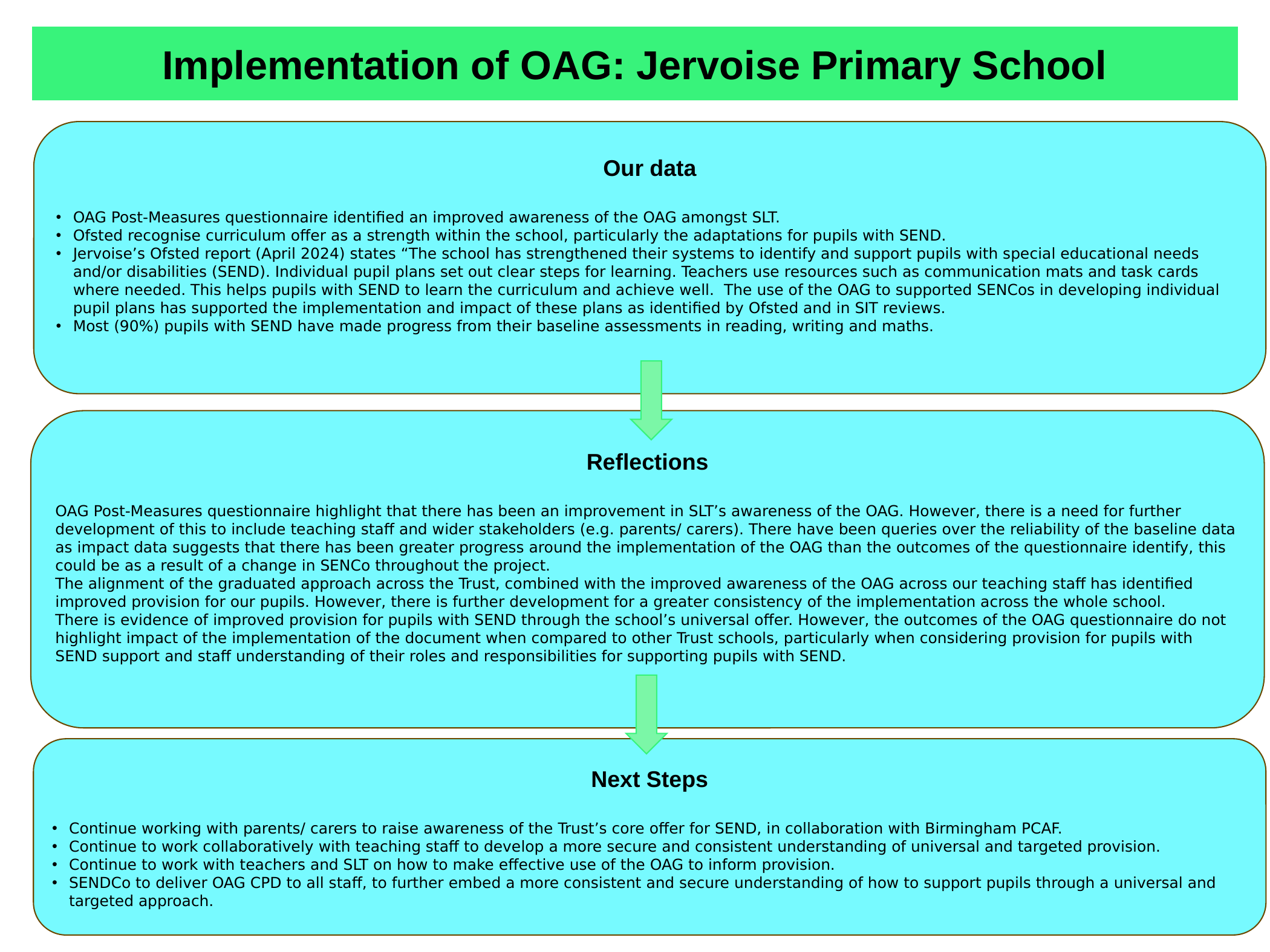

Implementation of OAG: Jervoise Primary School
Our data

OAG Post-Measures questionnaire identified an improved awareness of the OAG amongst SLT.
Ofsted recognise curriculum offer as a strength within the school, particularly the adaptations for pupils with SEND.
Jervoise’s Ofsted report (April 2024) states “The school has strengthened their systems to identify and support pupils with special educational needs and/or disabilities (SEND). Individual pupil plans set out clear steps for learning. Teachers use resources such as communication mats and task cards where needed. This helps pupils with SEND to learn the curriculum and achieve well.  The use of the OAG to supported SENCos in developing individual pupil plans has supported the implementation and impact of these plans as identified by Ofsted and in SIT reviews.
Most (90%) pupils with SEND have made progress from their baseline assessments in reading, writing and maths.

Reflections

OAG Post-Measures questionnaire highlight that there has been an improvement in SLT’s awareness of the OAG. However, there is a need for further development of this to include teaching staff and wider stakeholders (e.g. parents/ carers). There have been queries over the reliability of the baseline data as impact data suggests that there has been greater progress around the implementation of the OAG than the outcomes of the questionnaire identify, this could be as a result of a change in SENCo throughout the project.
The alignment of the graduated approach across the Trust, combined with the improved awareness of the OAG across our teaching staff has identified improved provision for our pupils. However, there is further development for a greater consistency of the implementation across the whole school.
There is evidence of improved provision for pupils with SEND through the school’s universal offer. However, the outcomes of the OAG questionnaire do not highlight impact of the implementation of the document when compared to other Trust schools, particularly when considering provision for pupils with SEND support and staff understanding of their roles and responsibilities for supporting pupils with SEND.

Next Steps

Continue working with parents/ carers to raise awareness of the Trust’s core offer for SEND, in collaboration with Birmingham PCAF.
Continue to work collaboratively with teaching staff to develop a more secure and consistent understanding of universal and targeted provision.
Continue to work with teachers and SLT on how to make effective use of the OAG to inform provision.
SENDCo to deliver OAG CPD to all staff, to further embed a more consistent and secure understanding of how to support pupils through a universal and targeted approach.